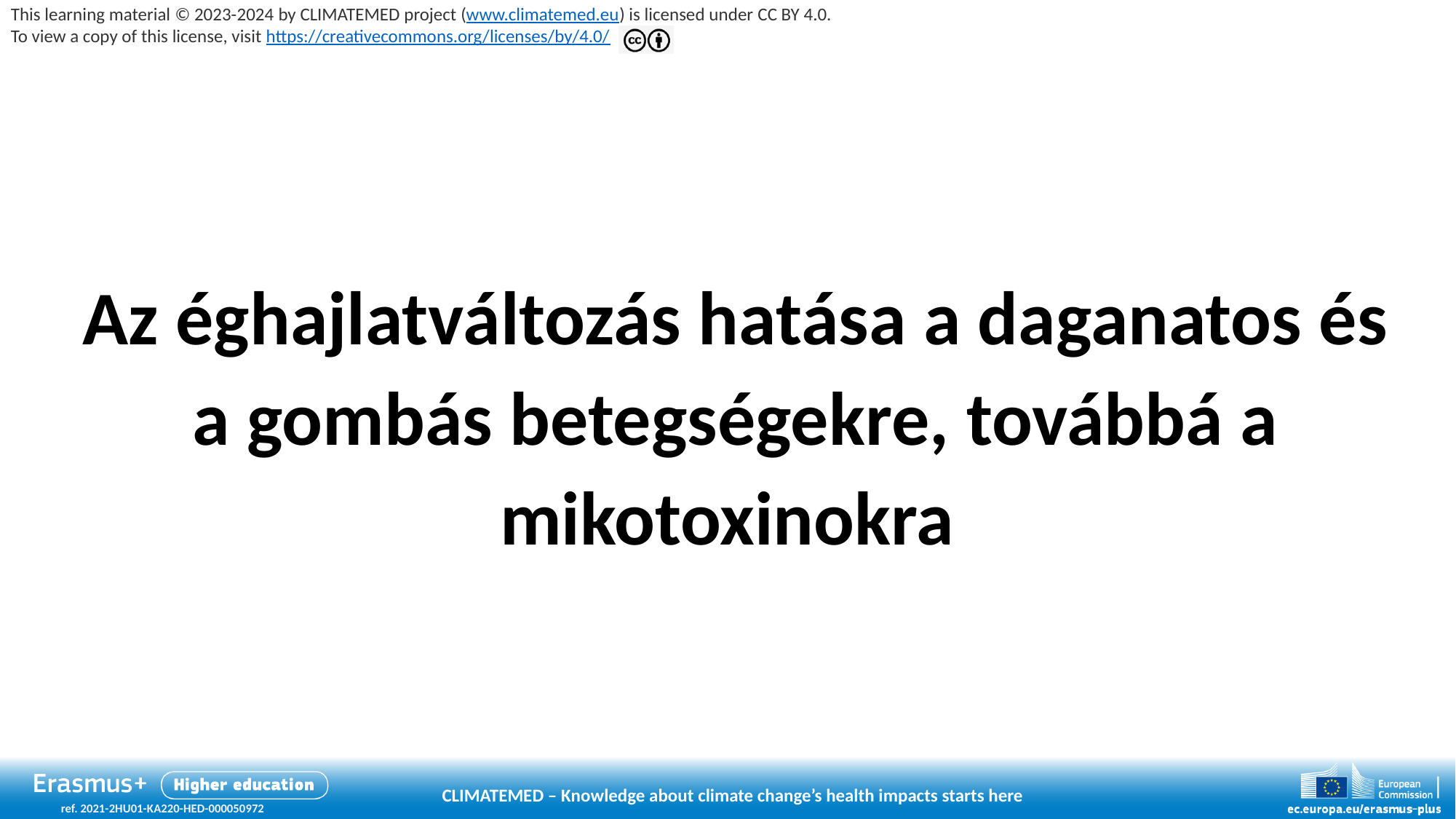

# Az éghajlatváltozás hatása a daganatos és a gombás betegségekre, továbbá a mikotoxinokra